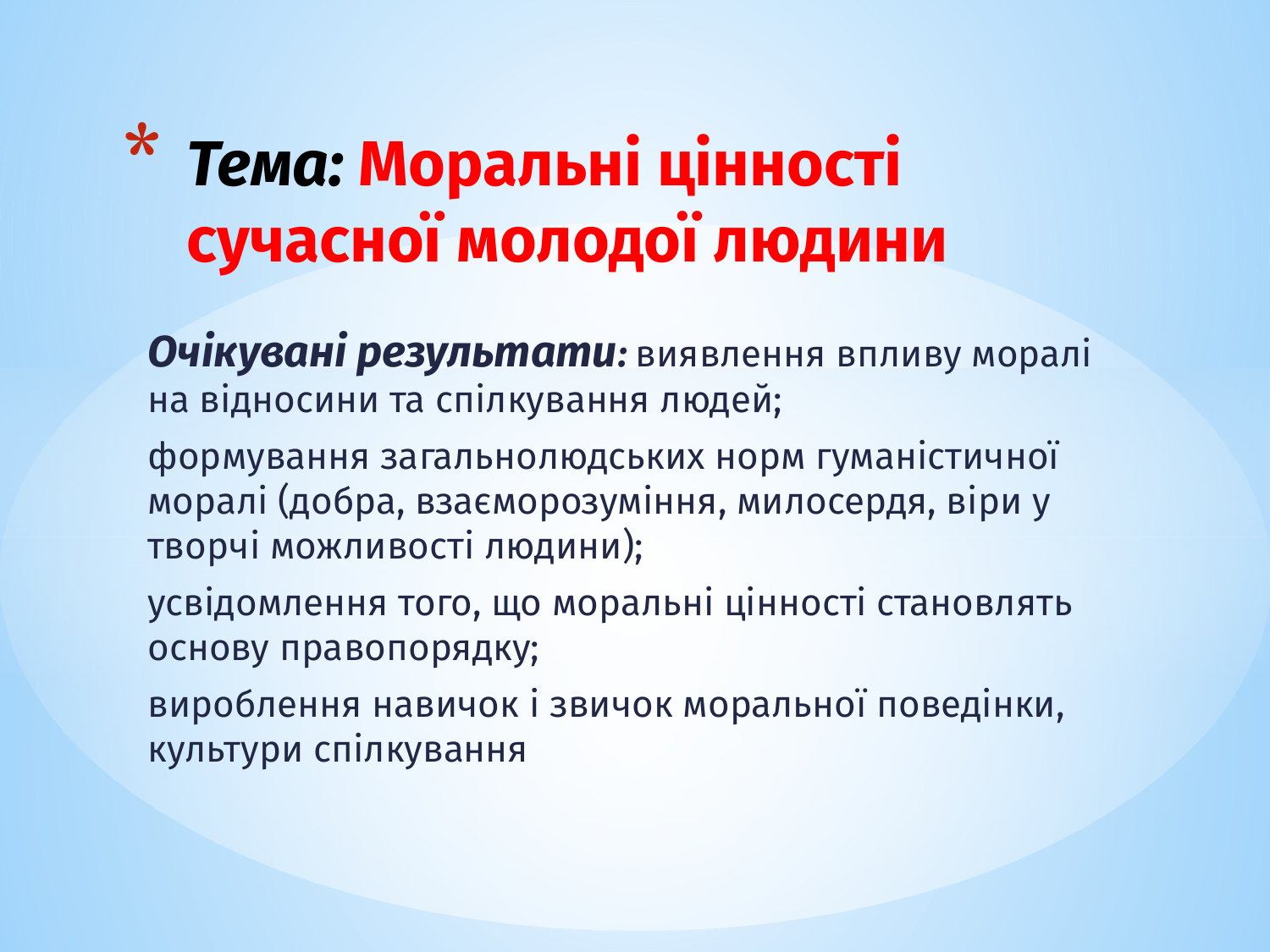

# Тема: Моральні цінності сучасної молодої людини
Очікувані результати: виявлення впливу моралі на відносини та спілкування людей;
формування загальнолюдських норм гуманістичної моралі (добра, взаєморозуміння, милосердя, віри у творчі можливості людини);
усвідомлення того, що моральні цінності становлять основу правопорядку;
вироблення навичок і звичок моральної поведінки, культури спілкування